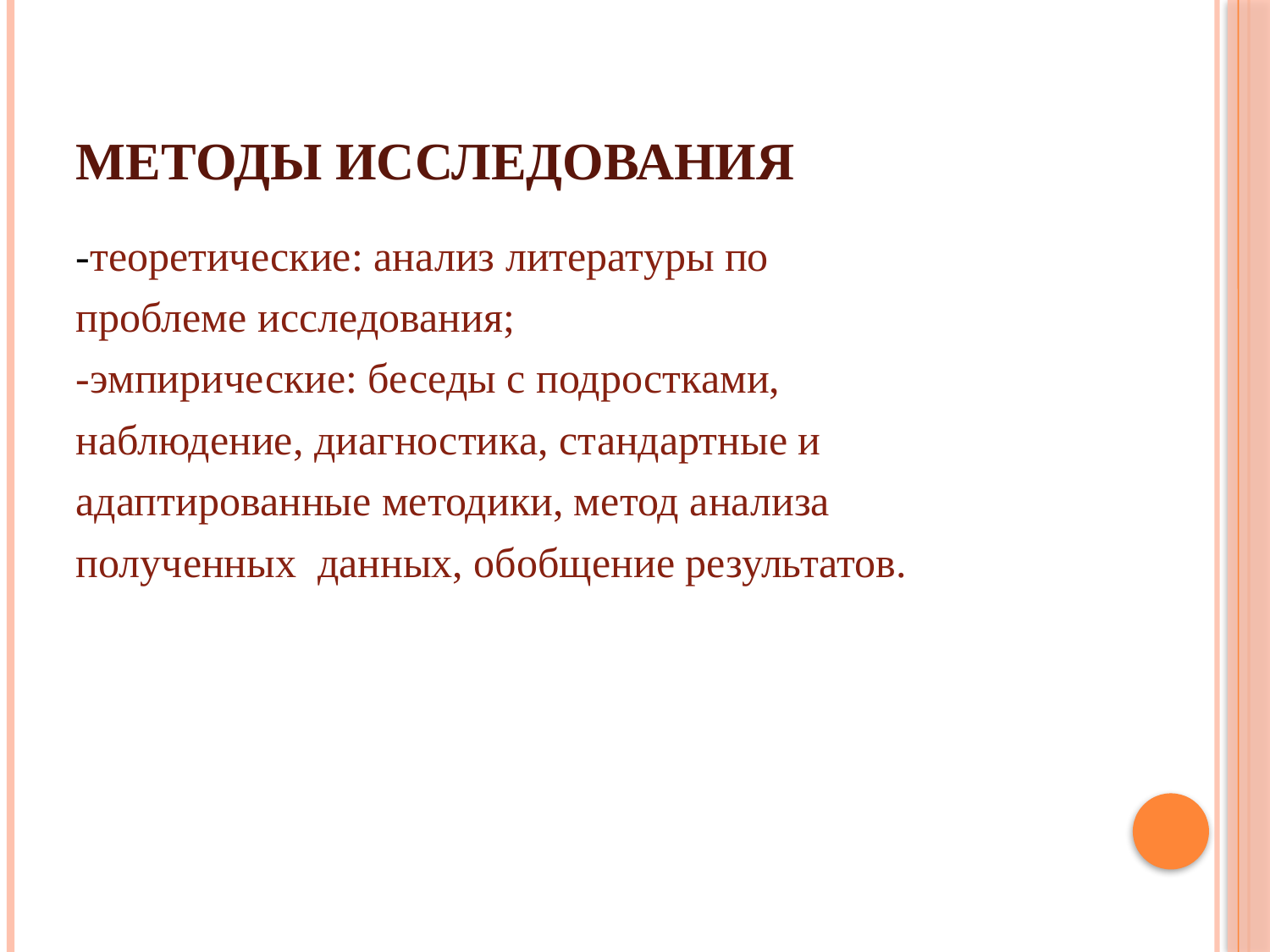

# Методы исследования
-теоретические: анализ литературы по
проблеме исследования;
-эмпирические: беседы с подростками,
наблюдение, диагностика, стандартные и
адаптированные методики, метод анализа
полученных  данных, обобщение результатов.